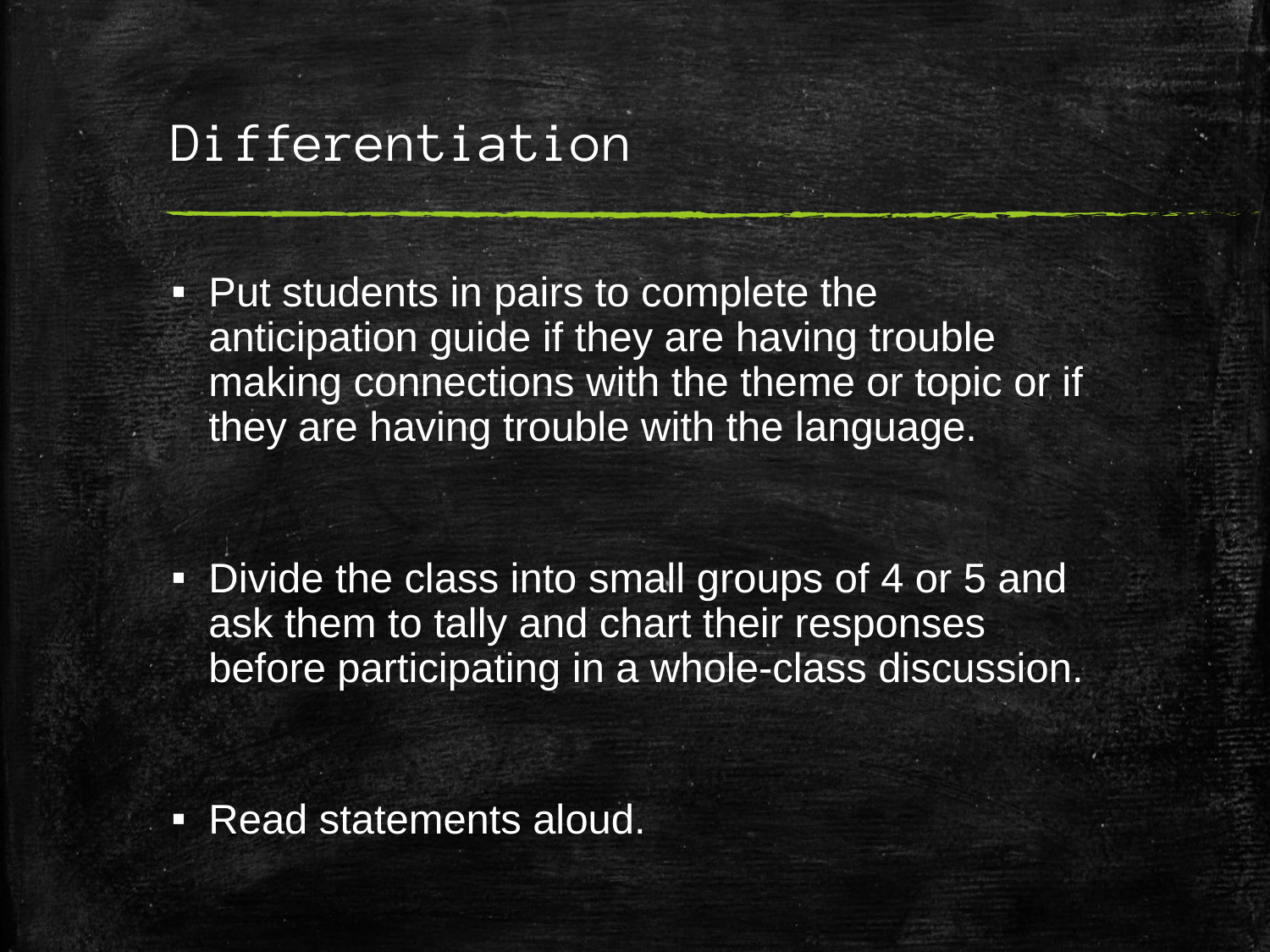

# Differentiation
Put students in pairs to complete the anticipation guide if they are having trouble making connections with the theme or topic or if they are having trouble with the language.

Divide the class into small groups of 4 or 5 and ask them to tally and chart their responses before participating in a whole-class discussion.

Read statements aloud.